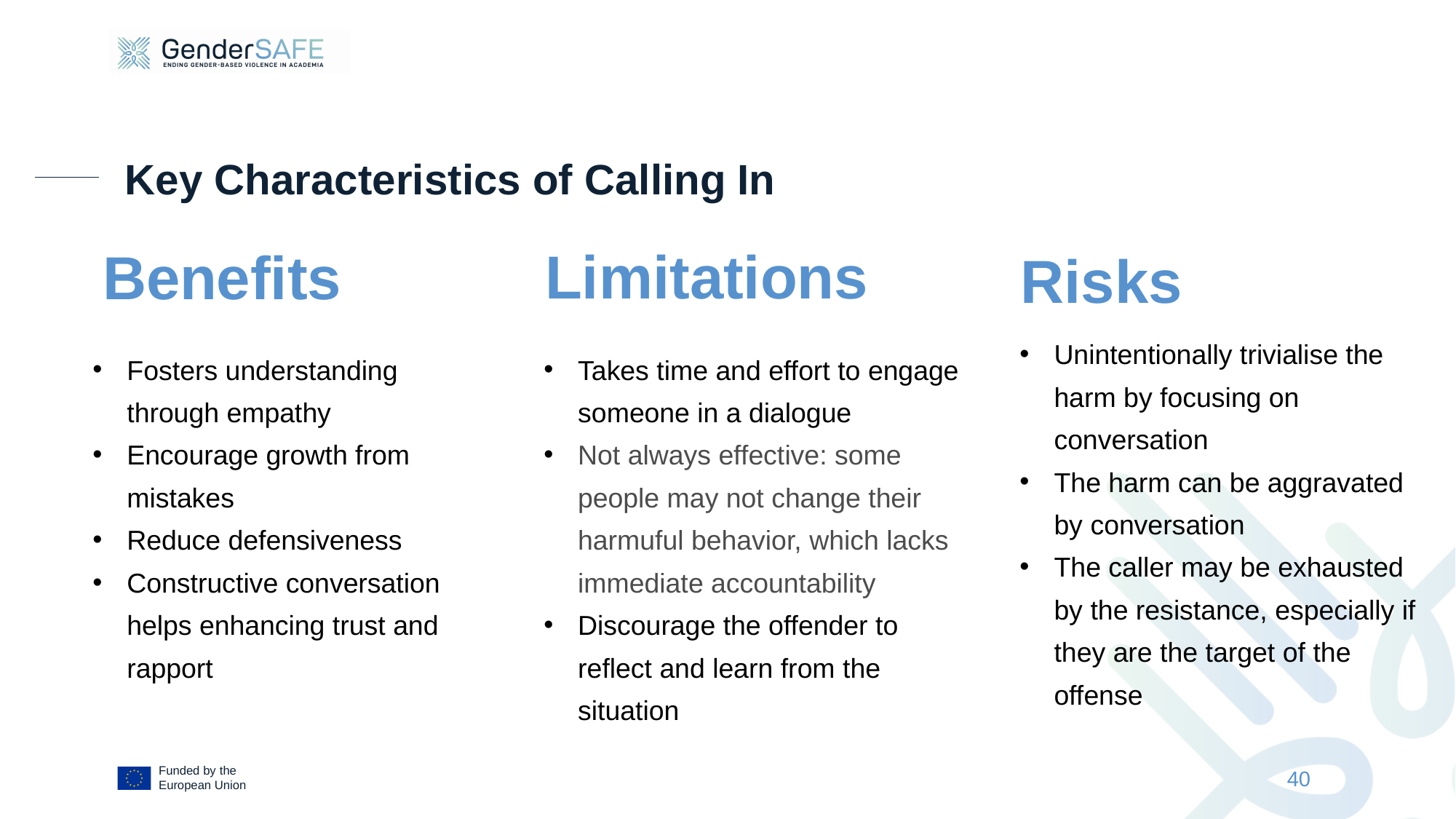

# Key Characteristics of Calling In
Limitations
Benefits
Risks
Unintentionally trivialise the harm by focusing on conversation
The harm can be aggravated by conversation
The caller may be exhausted by the resistance, especially if they are the target of the offense
Fosters understanding through empathy
Encourage growth from mistakes
Reduce defensiveness
Constructive conversation helps enhancing trust and rapport
Takes time and effort to engage someone in a dialogue
Not always effective: some people may not change their harmuful behavior, which lacks immediate accountability
Discourage the offender to reflect and learn from the situation

40